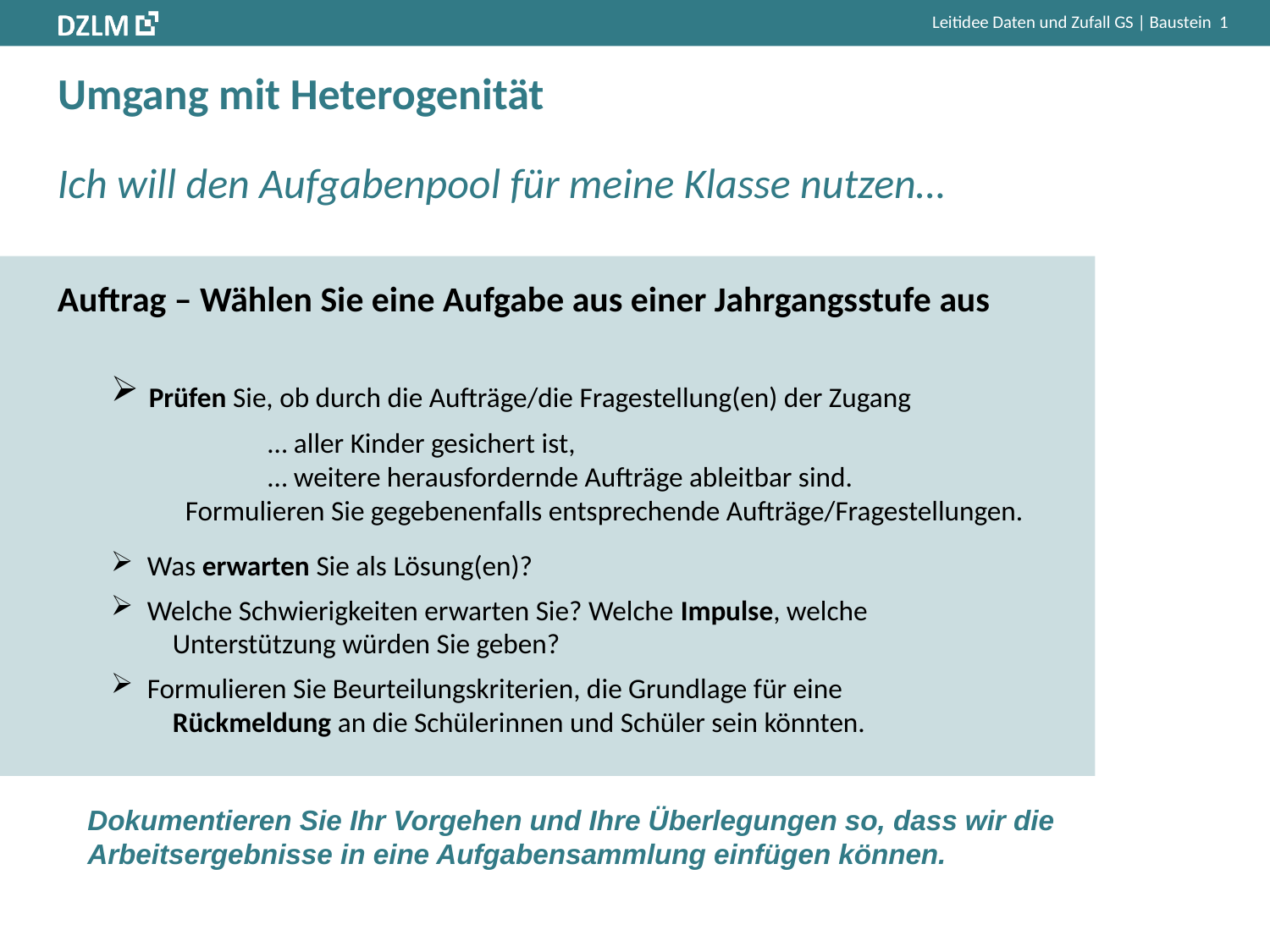

# Umgang mit Heterogenität
Ich will den Aufgabenpool für meine Klasse nutzen…

Auftrag – Wählen Sie eine Aufgabe aus einer Jahrgangsstufe aus

 Prüfen Sie, ob durch die Aufträge/die Fragestellung(en) der Zugang
	… aller Kinder gesichert ist,
	… weitere herausfordernde Aufträge ableitbar sind.
       Formulieren Sie gegebenenfalls entsprechende Aufträge/Fragestellungen.
 Was erwarten Sie als Lösung(en)?
 Welche Schwierigkeiten erwarten Sie? Welche Impulse, welche
     Unterstützung würden Sie geben?
 Formulieren Sie Beurteilungskriterien, die Grundlage für eine
     Rückmeldung an die Schülerinnen und Schüler sein könnten.
Dokumentieren Sie Ihr Vorgehen und Ihre Überlegungen so, dass wir die Arbeitsergebnisse in eine Aufgabensammlung einfügen können.